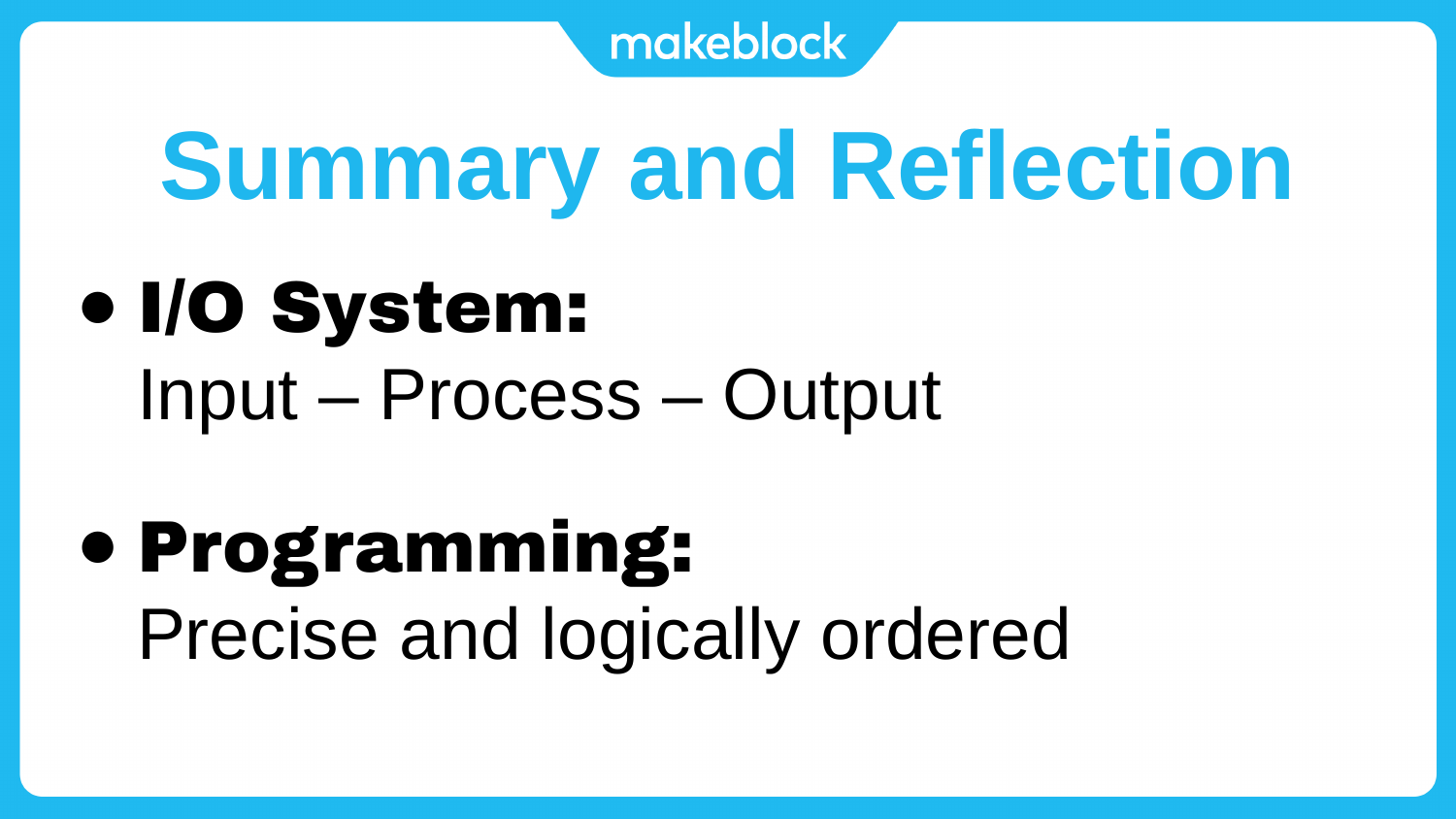

# Summary and Reflection
I/O System:
Input – Process – Output
Programming:
Precise and logically ordered